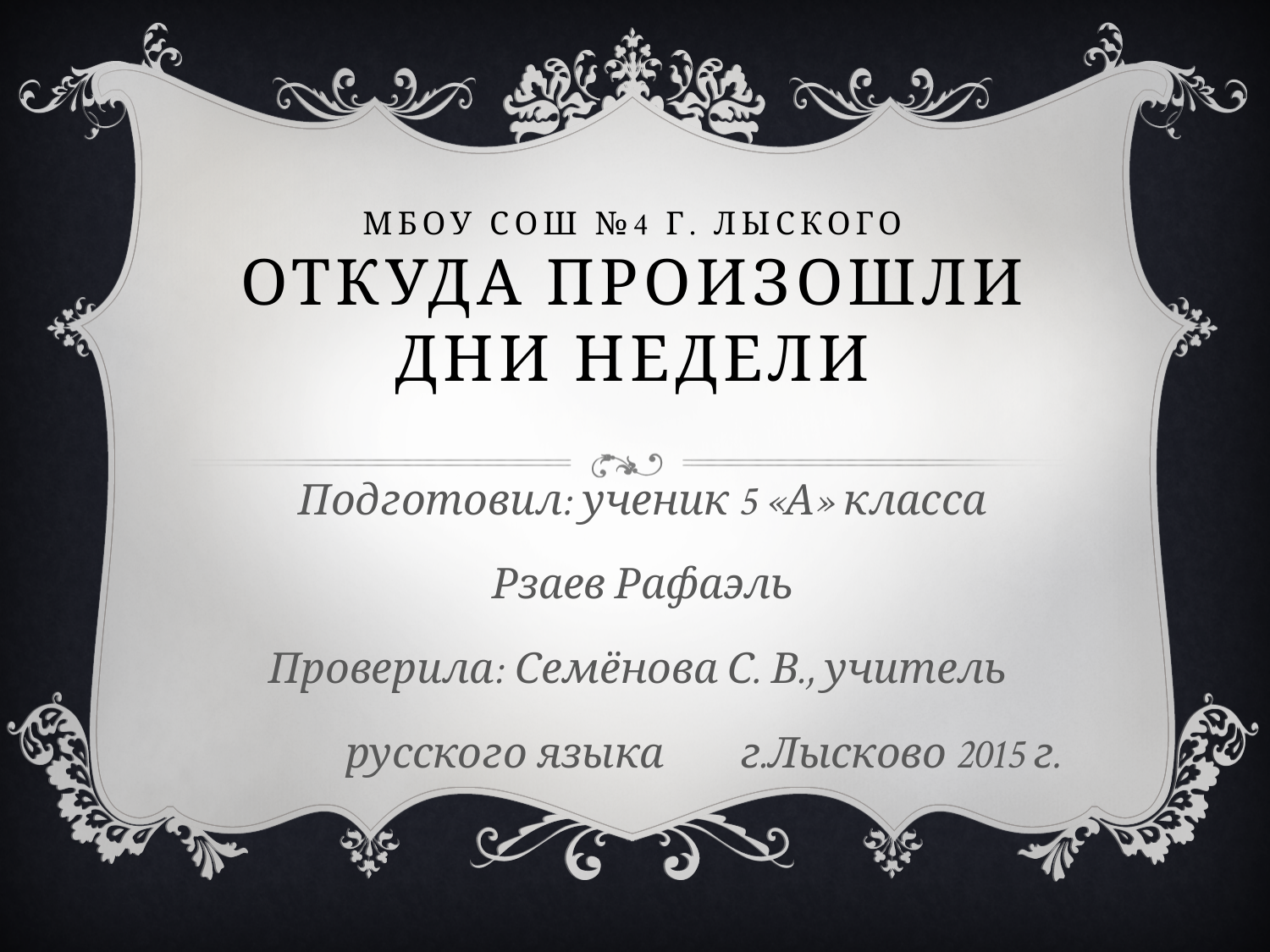

# Мбоу сош №4 г. Лыского откуда произошли дни недели
Подготовил: ученик 5 «А» класса
Рзаев Рафаэль
Проверила: Семёнова С. В., учитель
             русского языка        г.Лысково 2015 г.